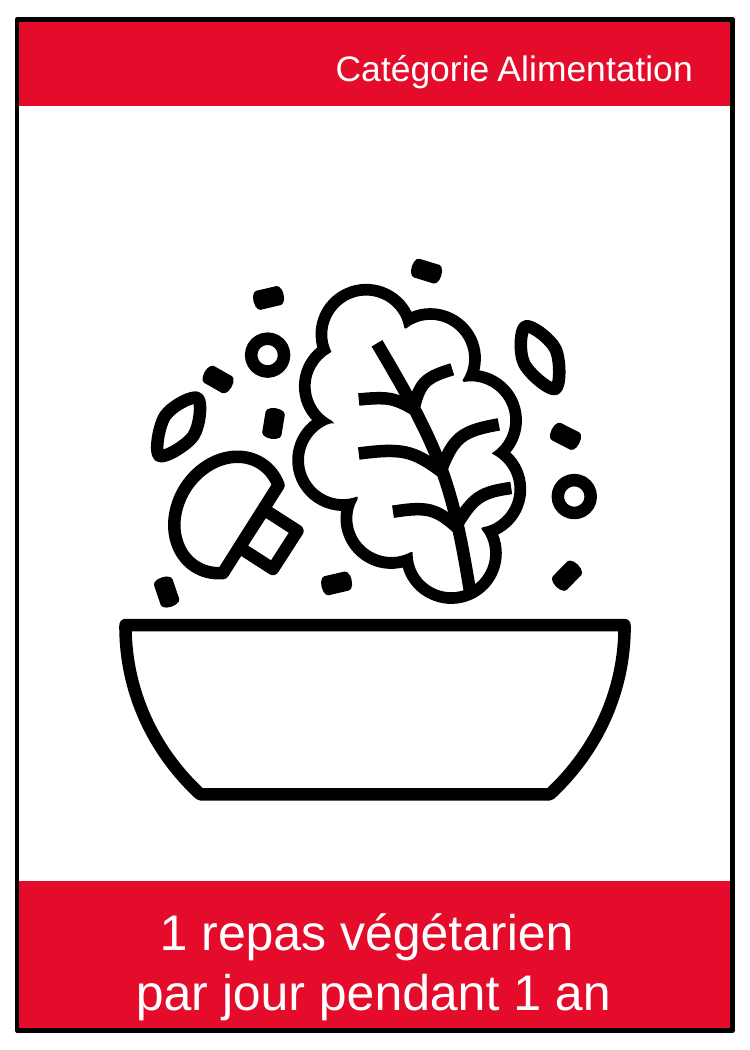

Catégorie Alimentation

1 repas végétarien
par jour pendant 1 an